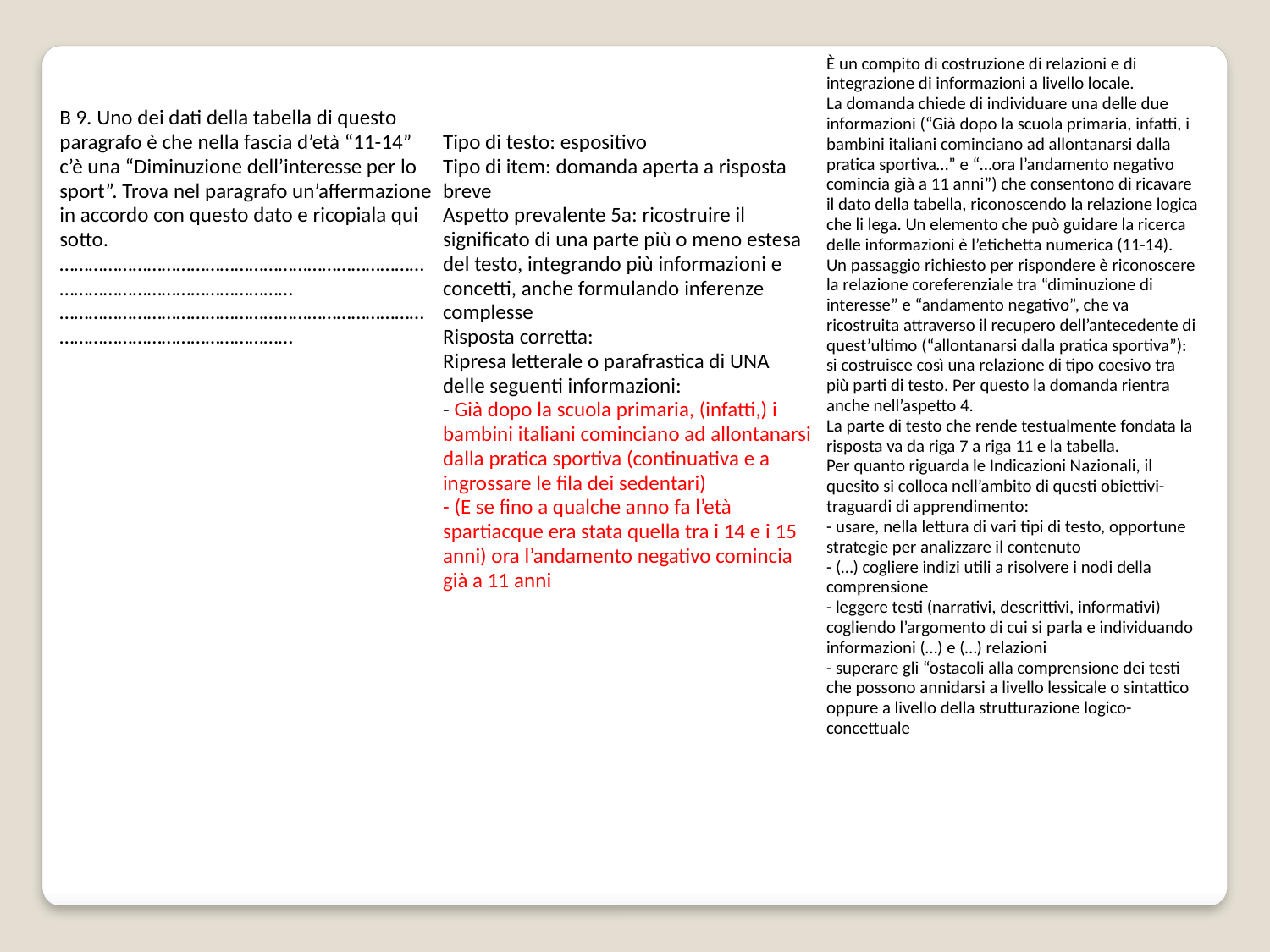

| B 9. Uno dei dati della tabella di questo paragrafo è che nella fascia d’età “11-14” c’è una “Diminuzione dell’interesse per lo sport”. Trova nel paragrafo un’affermazione in accordo con questo dato e ricopiala qui sotto. …………………………………………………………………………………………………………… …………………………………………………………………………………………………………… | Tipo di testo: espositivo Tipo di item: domanda aperta a risposta breve Aspetto prevalente 5a: ricostruire il significato di una parte più o meno estesa del testo, integrando più informazioni e concetti, anche formulando inferenze complesse Risposta corretta: Ripresa letterale o parafrastica di UNA delle seguenti informazioni: - Già dopo la scuola primaria, (infatti,) i bambini italiani cominciano ad allontanarsi dalla pratica sportiva (continuativa e a ingrossare le fila dei sedentari) - (E se fino a qualche anno fa l’età spartiacque era stata quella tra i 14 e i 15 anni) ora l’andamento negativo comincia già a 11 anni | È un compito di costruzione di relazioni e di integrazione di informazioni a livello locale. La domanda chiede di individuare una delle due informazioni (“Già dopo la scuola primaria, infatti, i bambini italiani cominciano ad allontanarsi dalla pratica sportiva…” e “…ora l’andamento negativo comincia già a 11 anni”) che consentono di ricavare il dato della tabella, riconoscendo la relazione logica che li lega. Un elemento che può guidare la ricerca delle informazioni è l’etichetta numerica (11-14). Un passaggio richiesto per rispondere è riconoscere la relazione coreferenziale tra “diminuzione di interesse” e “andamento negativo”, che va ricostruita attraverso il recupero dell’antecedente di quest’ultimo (“allontanarsi dalla pratica sportiva”): si costruisce così una relazione di tipo coesivo tra più parti di testo. Per questo la domanda rientra anche nell’aspetto 4. La parte di testo che rende testualmente fondata la risposta va da riga 7 a riga 11 e la tabella. Per quanto riguarda le Indicazioni Nazionali, il quesito si colloca nell’ambito di questi obiettivi-traguardi di apprendimento: - usare, nella lettura di vari tipi di testo, opportune strategie per analizzare il contenuto - (…) cogliere indizi utili a risolvere i nodi della comprensione - leggere testi (narrativi, descrittivi, informativi) cogliendo l’argomento di cui si parla e individuando informazioni (…) e (…) relazioni - superare gli “ostacoli alla comprensione dei testi che possono annidarsi a livello lessicale o sintattico oppure a livello della strutturazione logico-concettuale |
| --- | --- | --- |